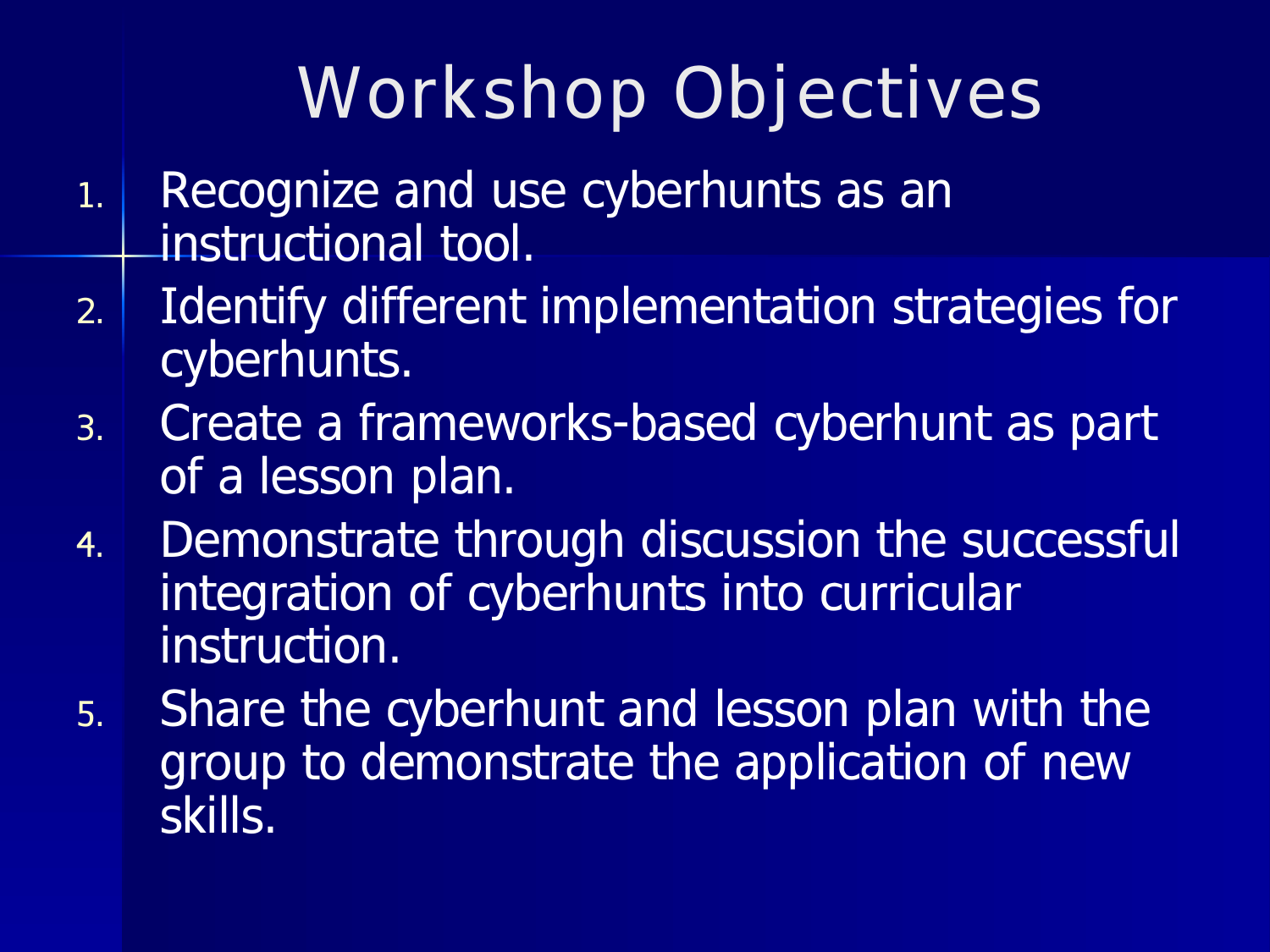

# Workshop Objectives
Recognize and use cyberhunts as an instructional tool.
Identify different implementation strategies for cyberhunts.
Create a frameworks-based cyberhunt as part of a lesson plan.
Demonstrate through discussion the successful integration of cyberhunts into curricular instruction.
Share the cyberhunt and lesson plan with the group to demonstrate the application of new skills.